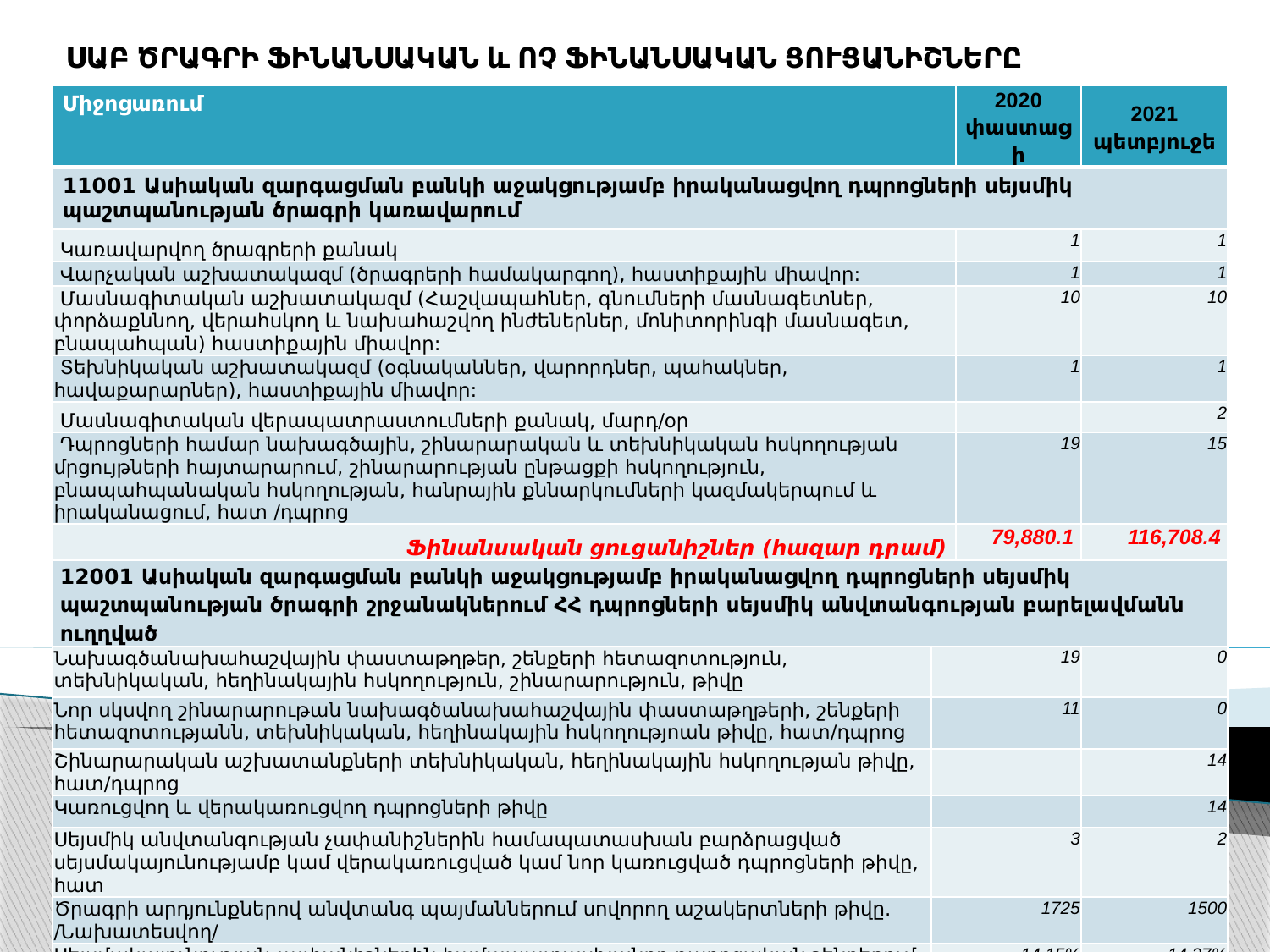

# ՍԱԲ ԾՐԱԳՐԻ ՖԻՆԱՆՍԱԿԱՆ և ՈՉ ՖԻՆԱՆՍԱԿԱՆ ՑՈՒՑԱՆԻՇՆԵՐԸ
| Միջոցառում |  | 2020 փաստացի | 2021 պետբյուջե |
| --- | --- | --- | --- |
| 11001 Ասիական զարգացման բանկի աջակցությամբ իրականացվող դպրոցների սեյսմիկ պաշտպանության ծրագրի կառավարում |  |  |  |
| Կառավարվող ծրագրերի քանակ |  | 1 | 1 |
| Վարչական աշխատակազմ (ծրագրերի համակարգող), հաստիքային միավոր: |  | 1 | 1 |
| Մասնագիտական աշխատակազմ (Հաշվապահներ, գնումների մասնագետներ, փորձաքննող, վերահսկող և նախահաշվող ինժեներներ, մոնիտորինգի մասնագետ, բնապահպան) հաստիքային միավոր: |  | 10 | 10 |
| Տեխնիկական աշխատակազմ (օգնականներ, վարորդներ, պահակներ, հավաքարարներ), հաստիքային միավոր: |  | 1 | 1 |
| Մասնագիտական վերապատրաստումների քանակ, մարդ/օր |  |  | 2 |
| Դպրոցների համար նախագծային, շինարարական և տեխնիկական հսկողության մրցույթների հայտարարում, շինարարության ընթացքի հսկողություն, բնապահպանական հսկողության, հանրային քննարկումների կազմակերպում և իրականացում, հատ /դպրոց |  | 19 | 15 |
| Ֆինանսական ցուցանիշներ (հազար դրամ) |  | 79,880.1 | 116,708.4 |
| 12001 Ասիական զարգացման բանկի աջակցությամբ իրականացվող դպրոցների սեյսմիկ պաշտպանության ծրագրի շրջանակներում ՀՀ դպրոցների սեյսմիկ անվտանգության բարելավմանն ուղղված |  |  |  |
| Նախագծանախահաշվային փաստաթղթեր, շենքերի հետազոտություն, տեխնիկական, հեղինակային հսկողություն, շինարարություն, թիվը | 19 |  | 0 |
| Նոր սկսվող շինարարութան նախագծանախահաշվային փաստաթղթերի, շենքերի հետազոտությանն, տեխնիկական, հեղինակային հսկողությոան թիվը, հատ/դպրոց | 11 |  | 0 |
| Շինարարական աշխատանքների տեխնիկական, հեղինակային հսկողության թիվը, հատ/դպրոց |  |  | 14 |
| Կառուցվող և վերակառուցվող դպրոցների թիվը |  |  | 14 |
| Սեյսմիկ անվտանգության չափանիշներին համապատասխան բարձրացված սեյսմակայունությամբ կամ վերակառուցված կամ նոր կառուցված դպրոցների թիվը, հատ | 3 |  | 2 |
| Ծրագրի արդյունքներով անվտանգ պայմաններում սովորող աշակերտների թիվը. /Նախատեսվող/ | 1725 |  | 1500 |
| Սեյսմակայունության չափանիշներին համապատասխանող դպրոցական շենքերում սովորող աշակերտների տոկոսը | 14.15% |  | 14.27% |
| Ֆինանսական ցուցանիշներ (հազար դրամ) | 4,876,210.6 |  | 6,007,912.0 |